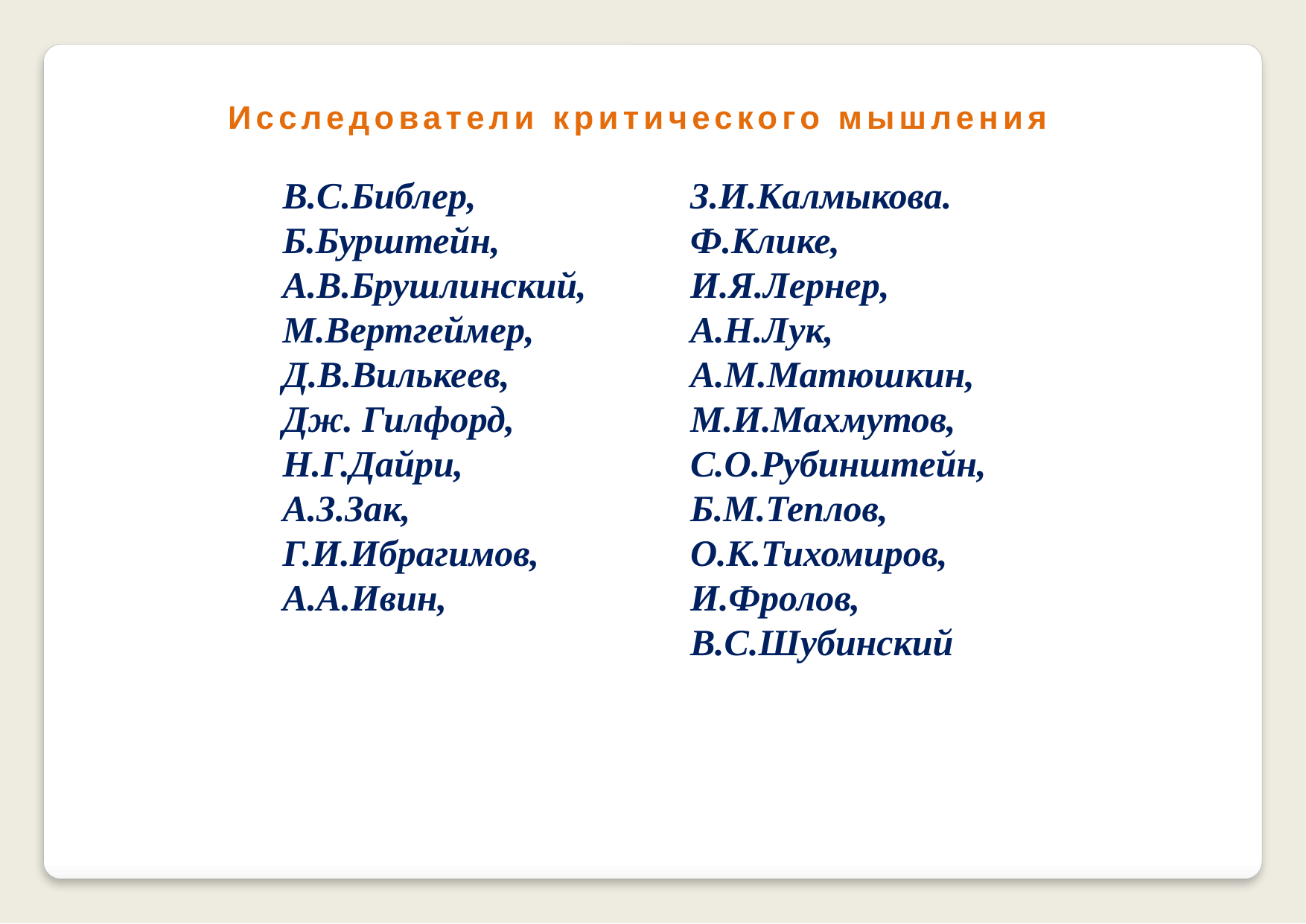

Исследователи критического мышления
В.С.Библер,
Б.Бурштейн,
А.В.Брушлинский,
М.Вертгеймер,
Д.В.Вилькеев,
Дж. Гилфорд,
Н.Г.Дайри,
А.З.Зак,
Г.И.Ибрагимов,
А.А.Ивин,

З.И.Калмыкова.
Ф.Клике,
И.Я.Лернер,
А.Н.Лук,
А.М.Матюшкин,
М.И.Махмутов,
С.О.Рубинштейн,
Б.М.Теплов,
О.К.Тихомиров,
И.Фролов,
В.С.Шубинский